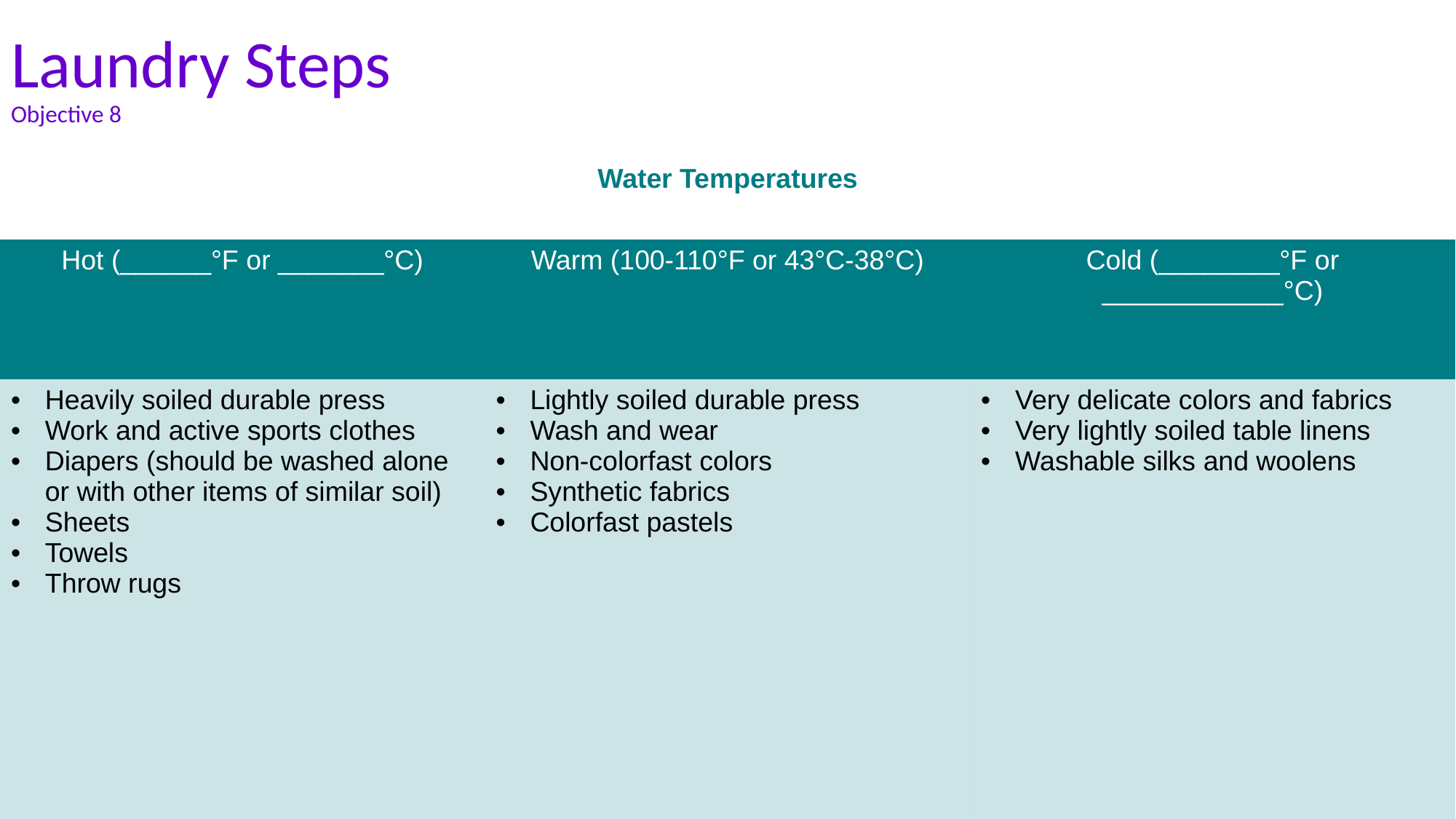

# Laundry Steps Objective 8
| Water Temperatures |  |  |
| --- | --- | --- |
| Hot (\_\_\_\_\_\_°F or \_\_\_\_\_\_\_°C) | Warm (100-110°F or 43°C-38°C) | Cold (\_\_\_\_\_\_\_\_°F or \_\_\_\_\_\_\_\_\_\_\_\_°C) |
| Heavily soiled durable press Work and active sports clothes Diapers (should be washed alone or with other items of similar soil) Sheets Towels Throw rugs | Lightly soiled durable press Wash and wear Non-colorfast colors Synthetic fabrics Colorfast pastels | Very delicate colors and fabrics Very lightly soiled table linens Washable silks and woolens |